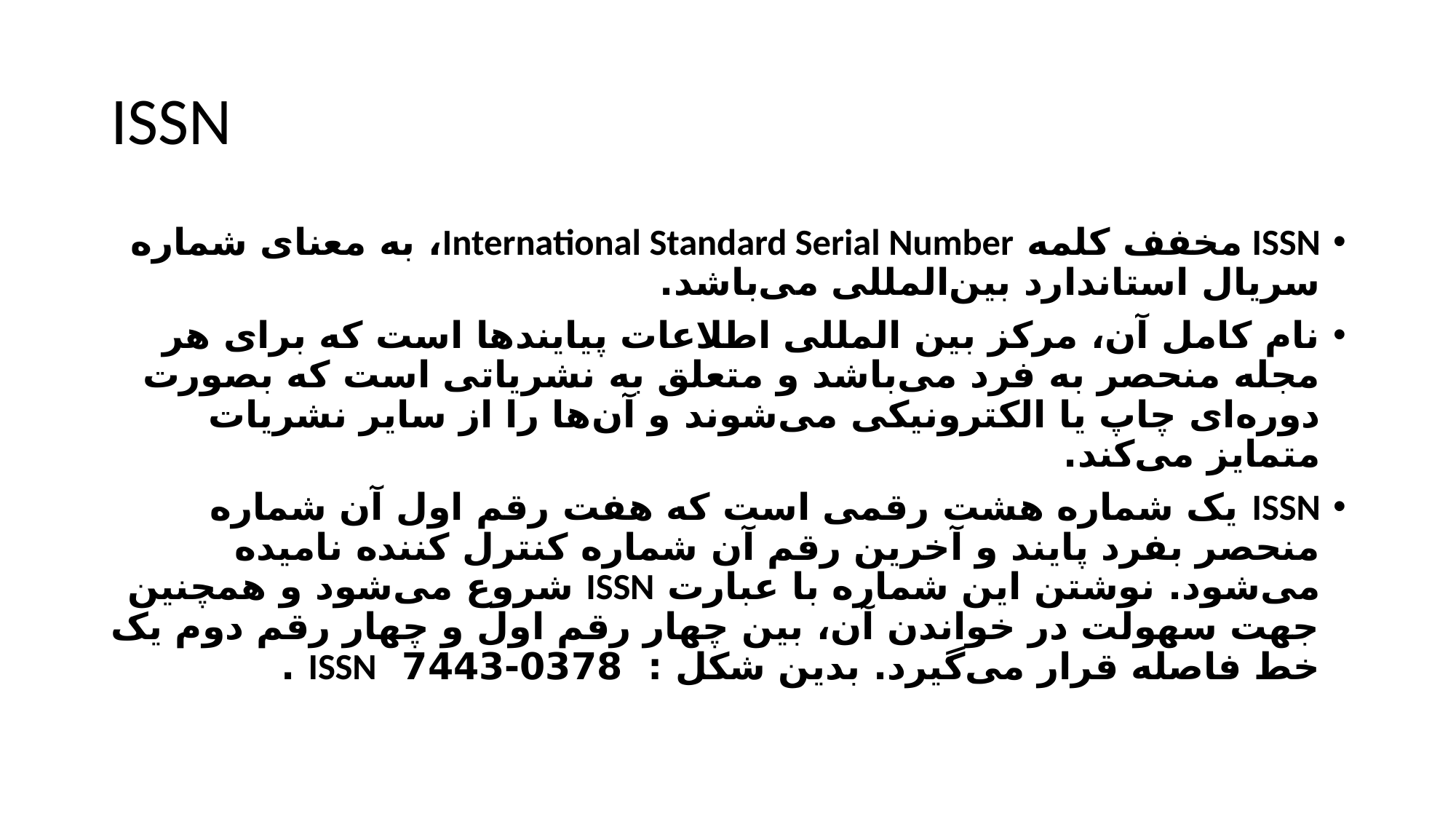

# ISSN
ISSN مخفف کلمه International Standard Serial Number، به معنای شماره سریال استاندارد بین‌المللی می‌باشد.
نام کامل آن، مرکز بین المللی اطلاعات پیایندها است که برای هر مجله منحصر به فرد می‌باشد و متعلق به نشریاتی است که بصورت دوره‌ای چاپ یا الکترونیکی می‌شوند و آن‌ها را از سایر نشریات متمایز می‌کند.
ISSN یک شماره هشت رقمی است که هفت رقم اول آن شماره منحصر بفرد پایند و آخرین رقم آن شماره کنترل کننده نامیده می‌شود. نوشتن این شماره با عبارت ISSN شروع می‌شود و همچنین جهت سهولت در خواندن آن، بین چهار رقم اول و چهار رقم دوم یک خط فاصله قرار می‌گیرد. بدین شکل :  0378-7443  ISSN .